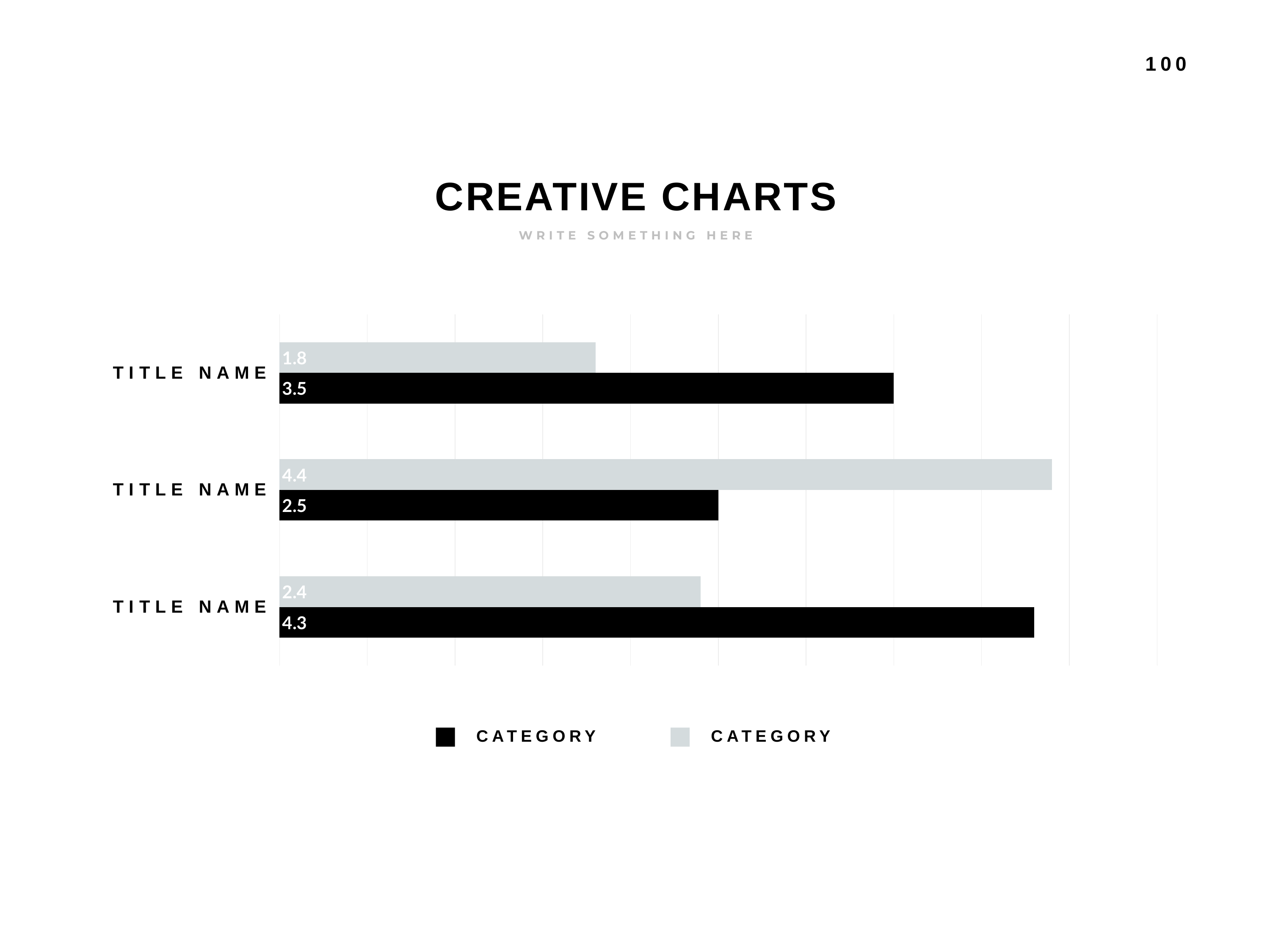

CREATIVE CHARTS
WRITE SOMETHING HERE

### Chart

| Category | PRODUCT | PRODUCT2 |
|---|---|---|
| TITLE NAME  | 4.3 | 2.4 |
| TITLE NAME  | 2.5 | 4.4 |
| TITLE NAME  | 3.5 | 1.8 |
CATEGORY
CATEGORY